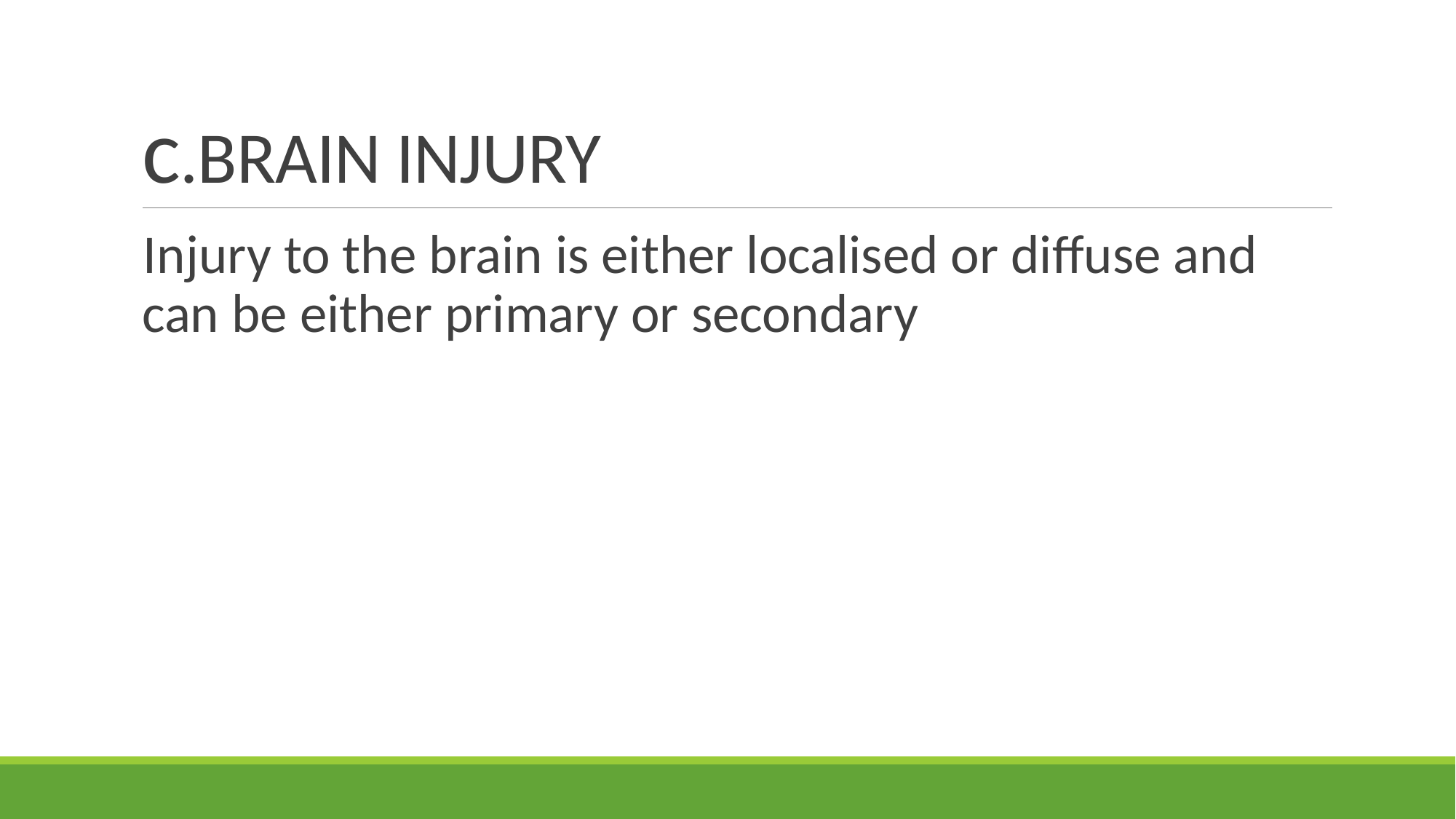

# c.BRAIN INJURY
Injury to the brain is either localised or diffuse and can be either primary or secondary